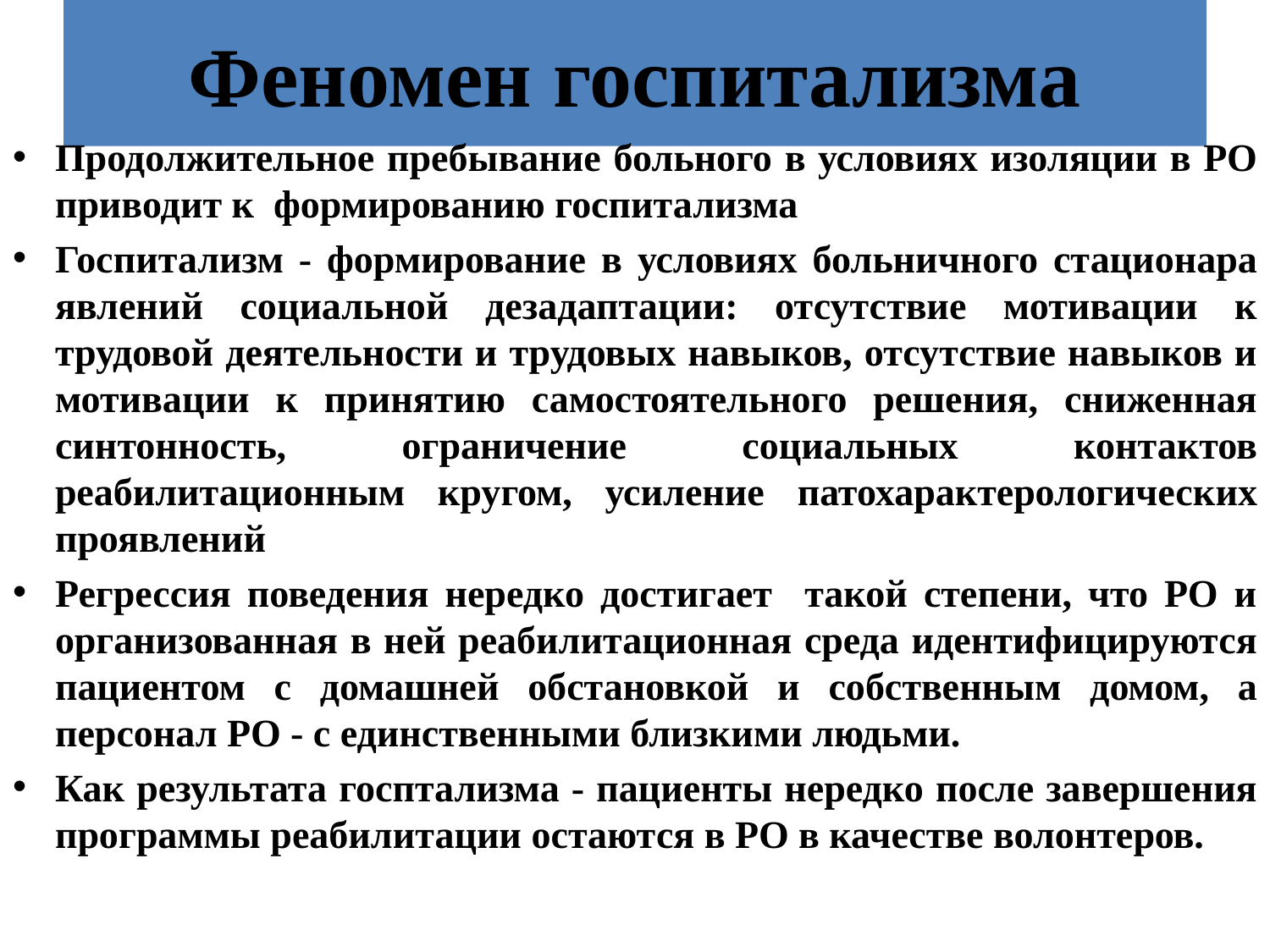

# Феномен госпитализма
Продолжительное пребывание больного в условиях изоляции в РО приводит к  формированию госпитализма
Госпитализм - формирование в условиях больничного стационара явлений социальной дезадаптации: отсутствие мотивации к трудовой деятельности и трудовых навыков, отсутствие навыков и мотивации к принятию самостоятельного решения, сниженная синтонность, ограничение социальных контактов реабилитационным кругом, усиление патохарактерологических проявлений
Регрессия поведения нередко достигает  такой степени, что РО и организованная в ней реабилитационная среда идентифицируются пациентом с домашней обстановкой и собственным домом, а персонал РО - с единственными близкими людьми.
Как результата госптализма - пациенты нередко после завершения программы реабилитации остаются в РО в качестве волонтеров.